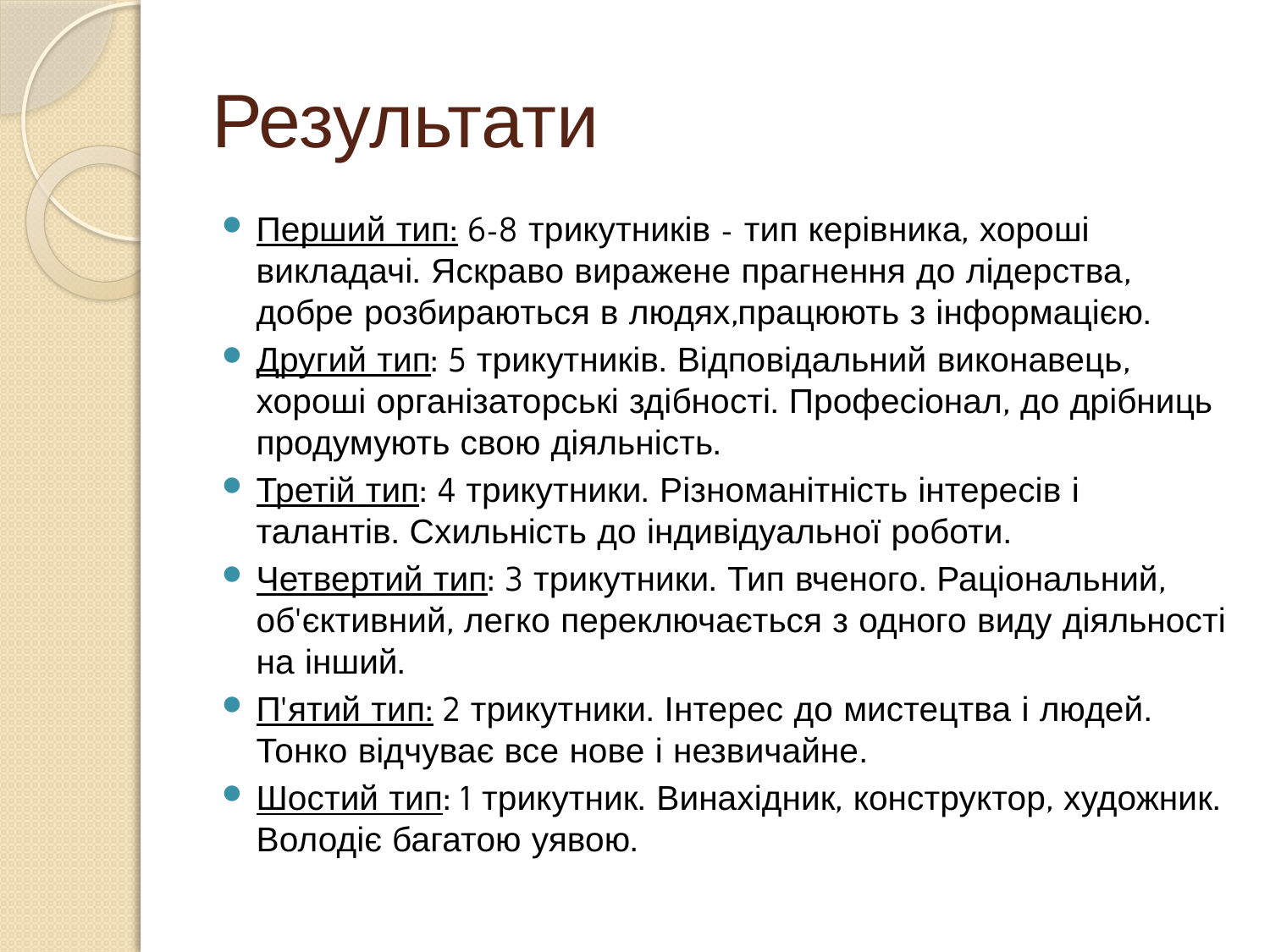

# Результати
Перший тип: 6-8 трикутників - тип керівника, хороші викладачі. Яскраво виражене прагнення до лідерства, добре розбираються в людях,працюють з інформацією.
Другий тип: 5 трикутників. Відповідальний виконавець, хороші організаторські здібності. Професіонал, до дрібниць продумують свою діяльність.
Третій тип: 4 трикутники. Різноманітність інтересів і талантів. Схильність до індивідуальної роботи.
Четвертий тип: 3 трикутники. Тип вченого. Раціональний, об'єктивний, легко переключається з одного виду діяльності на інший.
П'ятий тип: 2 трикутники. Інтерес до мистецтва і людей. Тонко відчуває все нове і незвичайне.
Шостий тип: 1 трикутник. Винахідник, конструктор, художник. Володіє багатою уявою.